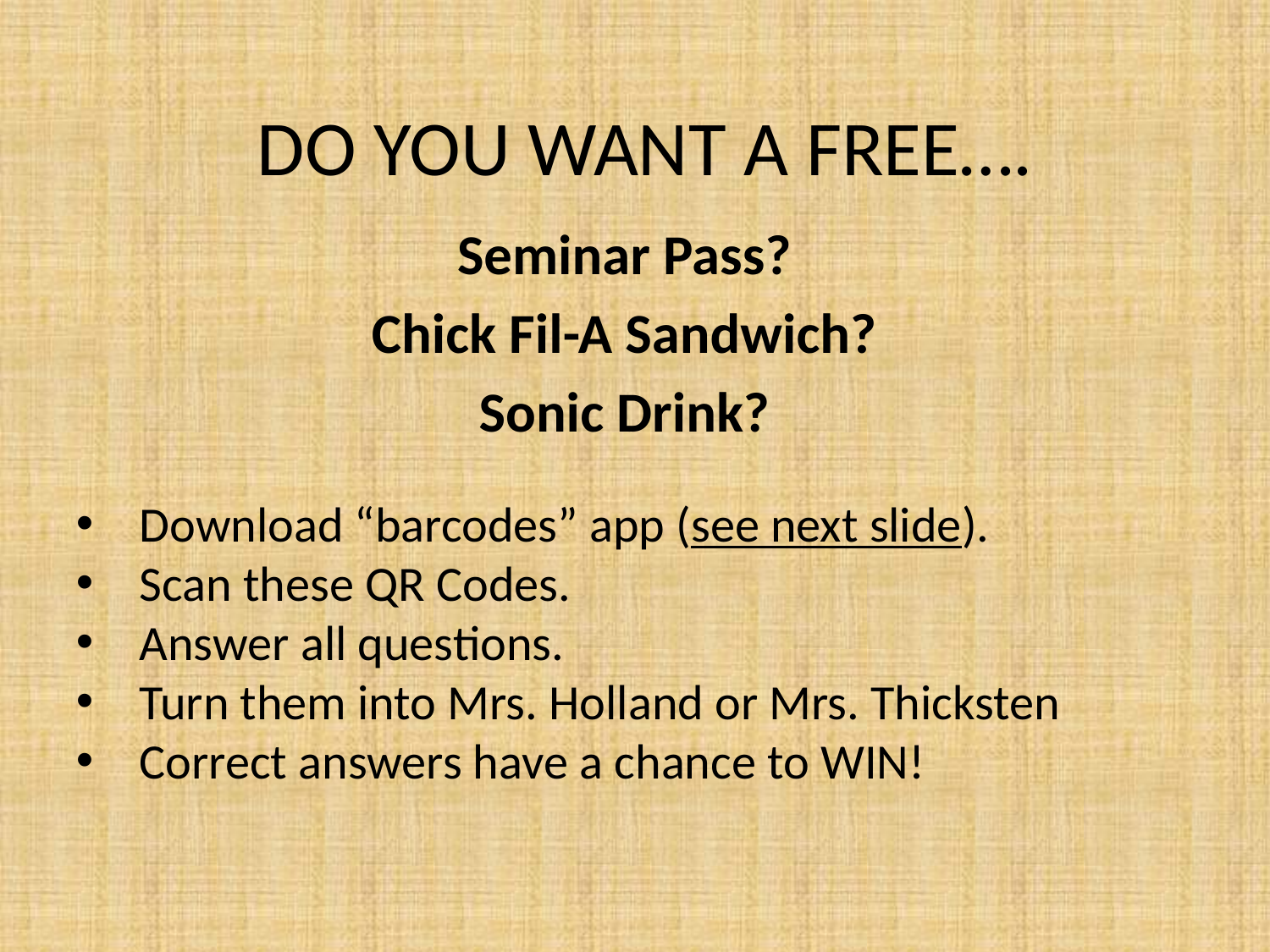

# DO YOU WANT A FREE….
Seminar Pass?
Chick Fil-A Sandwich?
Sonic Drink?

Download “barcodes” app (see next slide).
Scan these QR Codes.
Answer all questions.
Turn them into Mrs. Holland or Mrs. Thicksten
Correct answers have a chance to WIN!